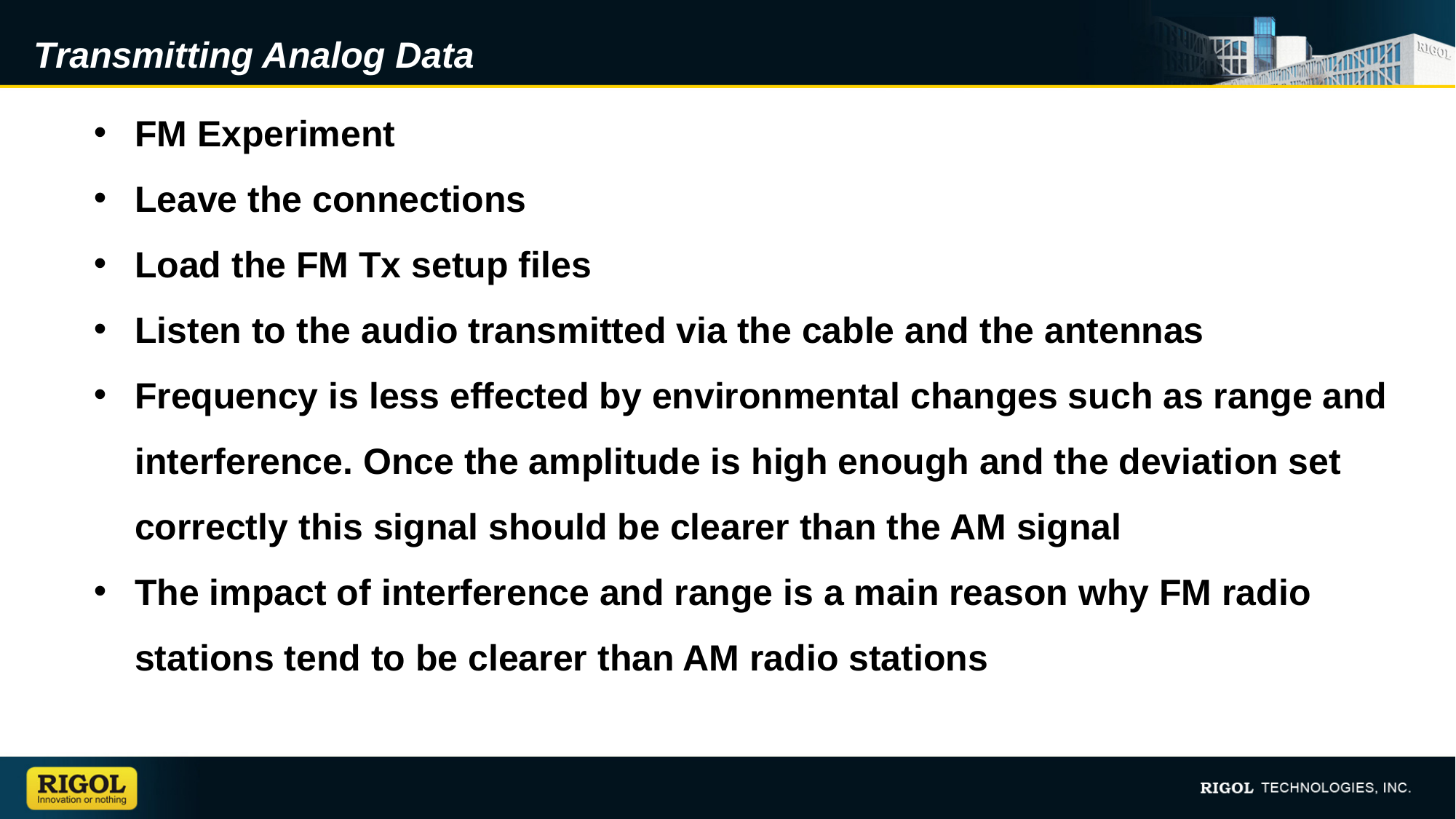

# Transmitting Analog Data
FM Experiment
Leave the connections
Load the FM Tx setup files
Listen to the audio transmitted via the cable and the antennas
Frequency is less effected by environmental changes such as range and interference. Once the amplitude is high enough and the deviation set correctly this signal should be clearer than the AM signal
The impact of interference and range is a main reason why FM radio stations tend to be clearer than AM radio stations